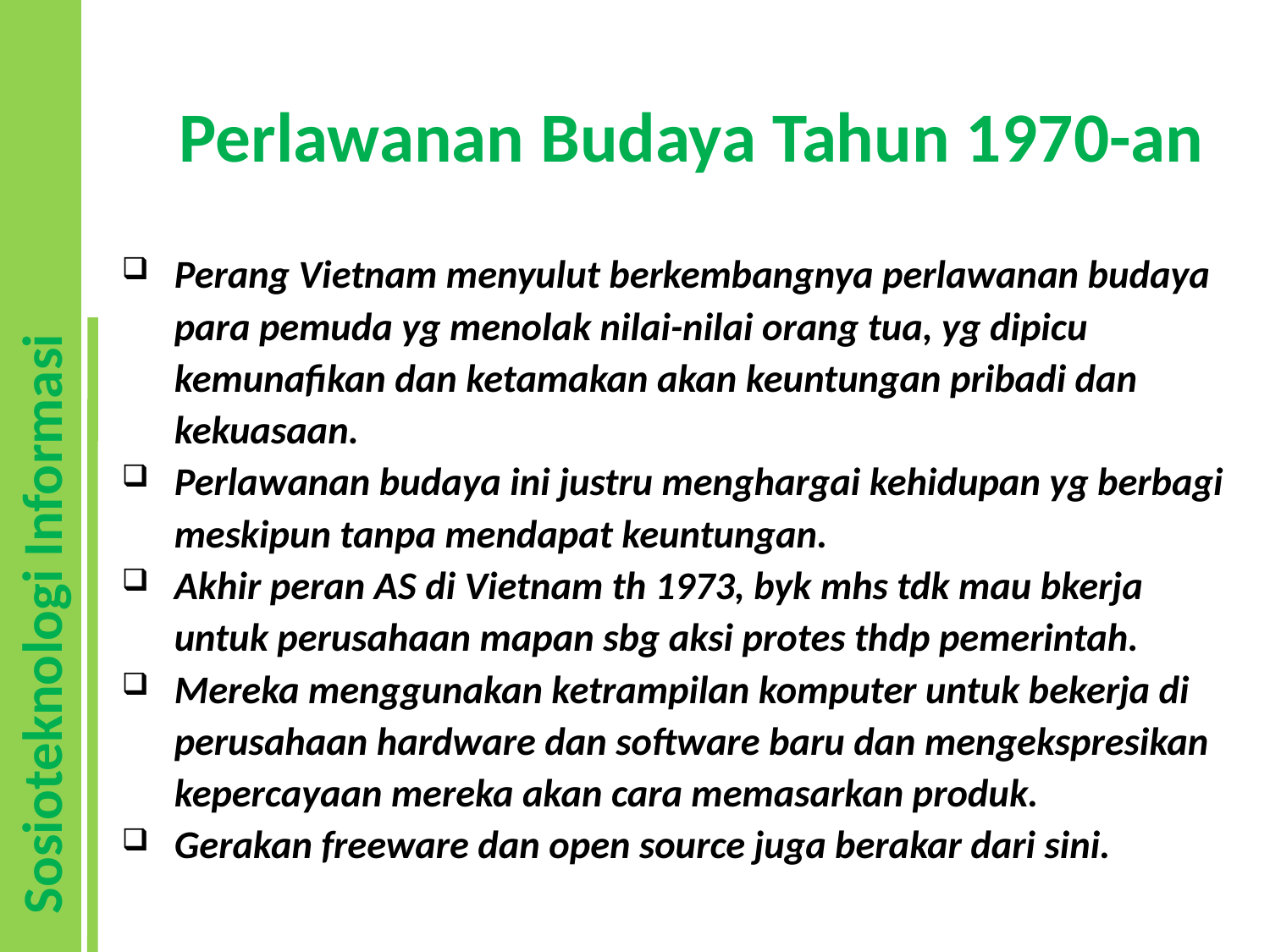

# Perlawanan Budaya Tahun 1970-an
Perang Vietnam menyulut berkembangnya perlawanan budaya para pemuda yg menolak nilai-nilai orang tua, yg dipicu kemunafikan dan ketamakan akan keuntungan pribadi dan kekuasaan.
Perlawanan budaya ini justru menghargai kehidupan yg berbagi meskipun tanpa mendapat keuntungan.
Akhir peran AS di Vietnam th 1973, byk mhs tdk mau bkerja untuk perusahaan mapan sbg aksi protes thdp pemerintah.
Mereka menggunakan ketrampilan komputer untuk bekerja di perusahaan hardware dan software baru dan mengekspresikan kepercayaan mereka akan cara memasarkan produk.
Gerakan freeware dan open source juga berakar dari sini.